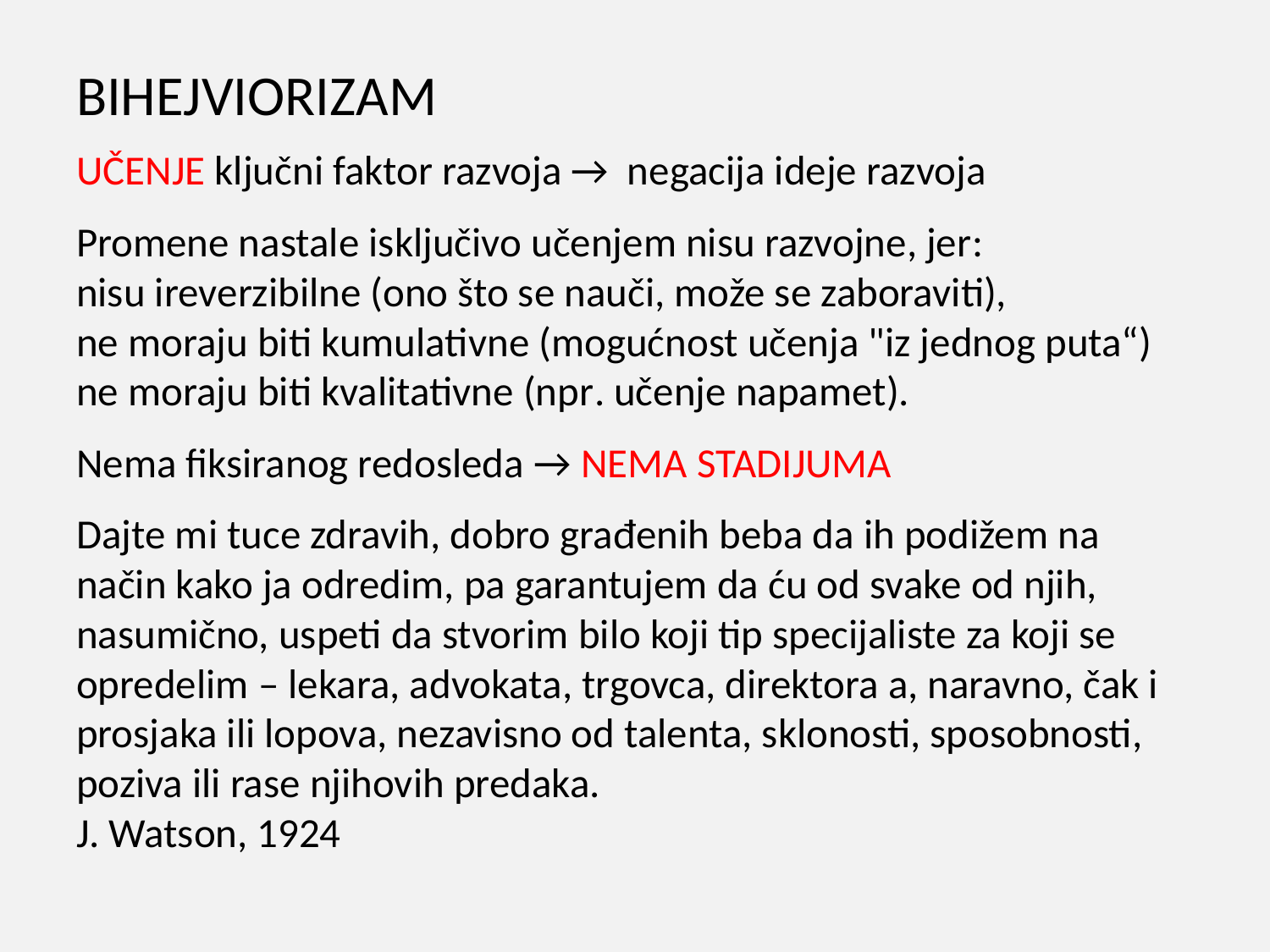

# BIHEJVIORIZAM
UČENJE ključni faktor razvoja →  negacija ideje razvoja

Promene nastale isključivo učenjem nisu razvojne, jer:
nisu ireverzibilne (ono što se nauči, može se zaboraviti),
ne moraju biti kumulativne (mogućnost učenja "iz jednog puta“)
ne moraju biti kvalitativne (npr. učenje napamet).

Nema fiksiranog redosleda → NEMA STADIJUMA

Dajte mi tuce zdravih, dobro građenih beba da ih podižem na način kako ja odredim, pa garantujem da ću od svake od njih, nasumično, uspeti da stvorim bilo koji tip specijaliste za koji se opredelim – lekara, advokata, trgovca, direktora a, naravno, čak i prosjaka ili lopova, nezavisno od talenta, sklonosti, sposobnosti, poziva ili rase njihovih predaka.
J. Watson, 1924